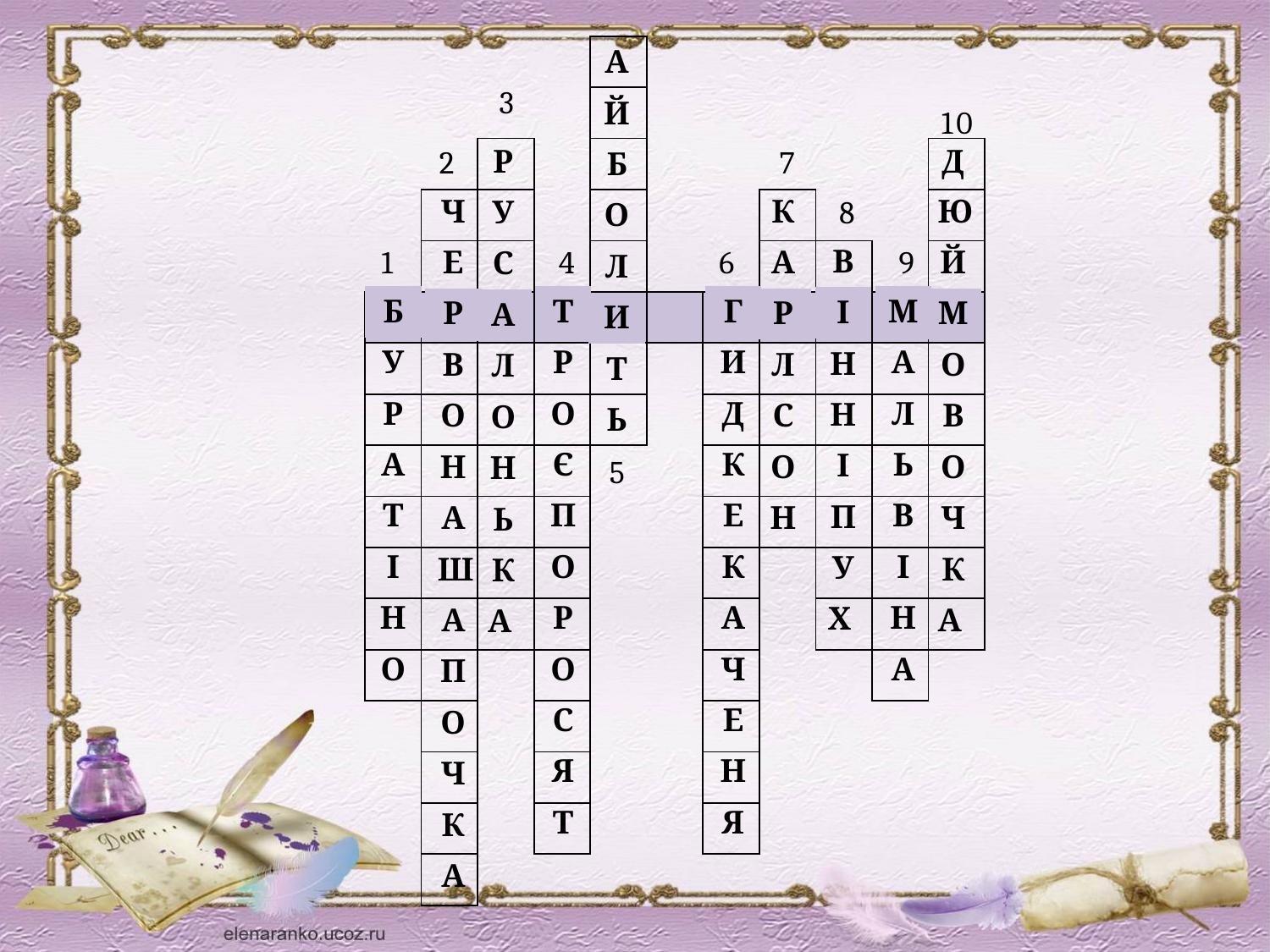

|  |  |  |  |  |  |  |  |  |  |  |
| --- | --- | --- | --- | --- | --- | --- | --- | --- | --- | --- |
|  |  |  |  |  |  |  |  |  |  |  |
|  |  |  |  |  |  |  |  |  |  |  |
|  |  |  |  |  |  |  |  |  |  |  |
|  |  |  |  |  |  |  |  |  |  |  |
|  |  |  |  |  |  |  |  |  |  |  |
|  |  |  |  |  |  |  |  |  |  |  |
|  |  |  |  |  |  |  |  |  |  |  |
|  |  |  |  |  |  |  |  |  |  |  |
|  |  |  |  |  |  |  |  |  |  |  |
|  |  |  |  |  |  |  |  |  |  |  |
|  |  |  |  |  |  |  |  |  |  |  |
|  |  |  |  |  |  |  |  |  |  |  |
|  |  |  |  |  |  |  |  |  |  |  |
|  |  |  |  |  |  |  |  |  |  |  |
|  |  |  |  |  |  |  |  |  |  |  |
|  |  |  |  |  |  |  |  |  |  |  |
| А |
| --- |
| Й |
| Б |
| О |
| Л |
| И |
| Т |
| Ь |
3
10
2
| Р |
| --- |
| У |
| С |
| А |
| Л |
| О |
| Н |
| Ь |
| К |
| А |
7
| Д |
| --- |
| Ю |
| Й |
| М |
| О |
| В |
| О |
| Ч |
| К |
| А |
| Ч |
| --- |
| Е |
| Р |
| В |
| О |
| Н |
| А |
| Ш |
| А |
| П |
| О |
| Ч |
| К |
| А |
| К |
| --- |
| А |
| Р |
| Л |
| С |
| О |
| Н |
8
1
4
6
| В |
| --- |
| І |
| Н |
| Н |
| І |
| П |
| У |
| Х |
9
| Б |
| --- |
| У |
| Р |
| А |
| Т |
| І |
| Н |
| О |
| Т |
| --- |
| Р |
| О |
| Є |
| П |
| О |
| Р |
| О |
| С |
| Я |
| Т |
| Г |
| --- |
| И |
| Д |
| К |
| Е |
| К |
| А |
| Ч |
| Е |
| Н |
| Я |
| М |
| --- |
| А |
| Л |
| Ь |
| В |
| І |
| Н |
| А |
5